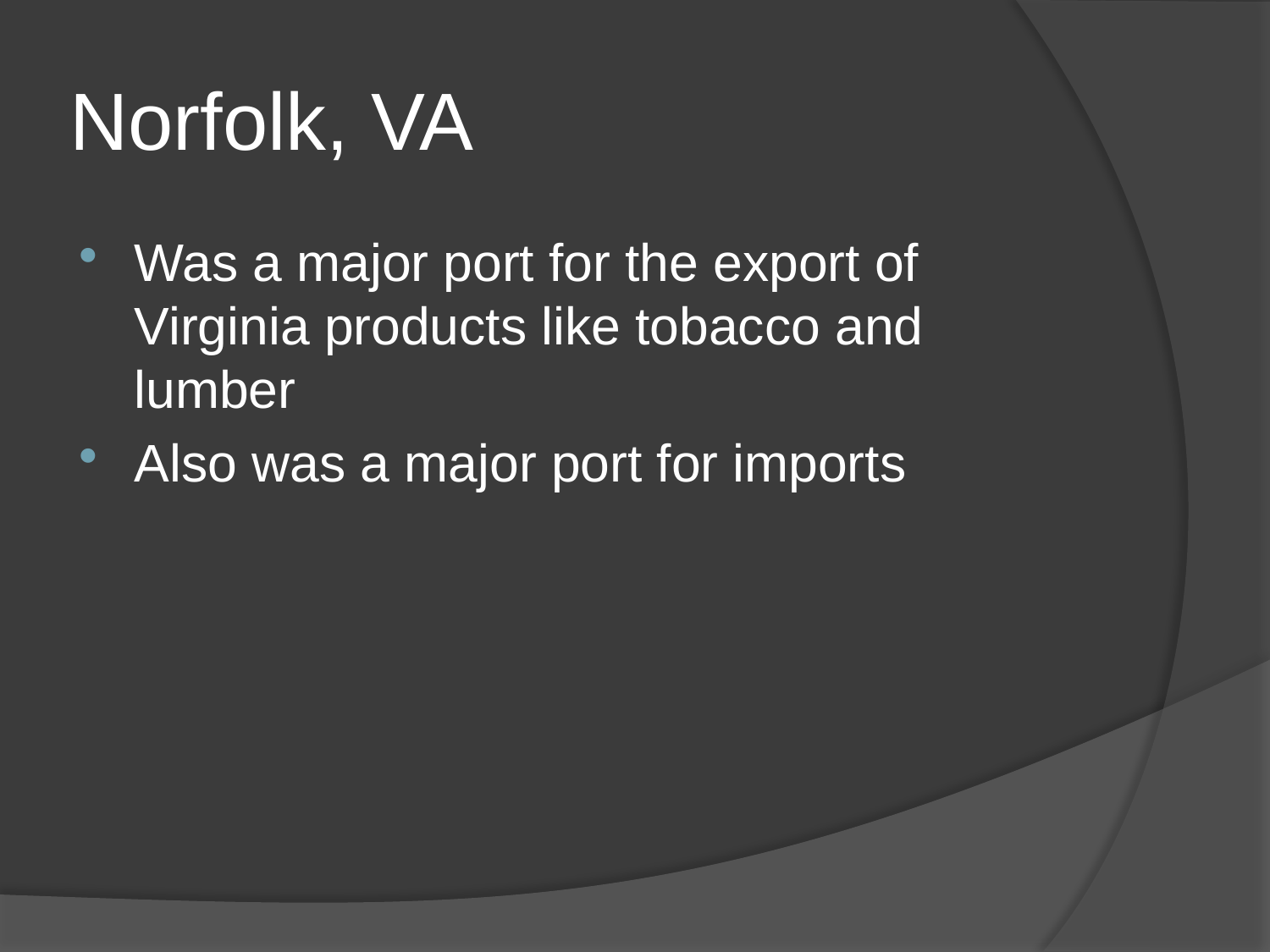

# Norfolk, VA
Was a major port for the export of Virginia products like tobacco and lumber
Also was a major port for imports